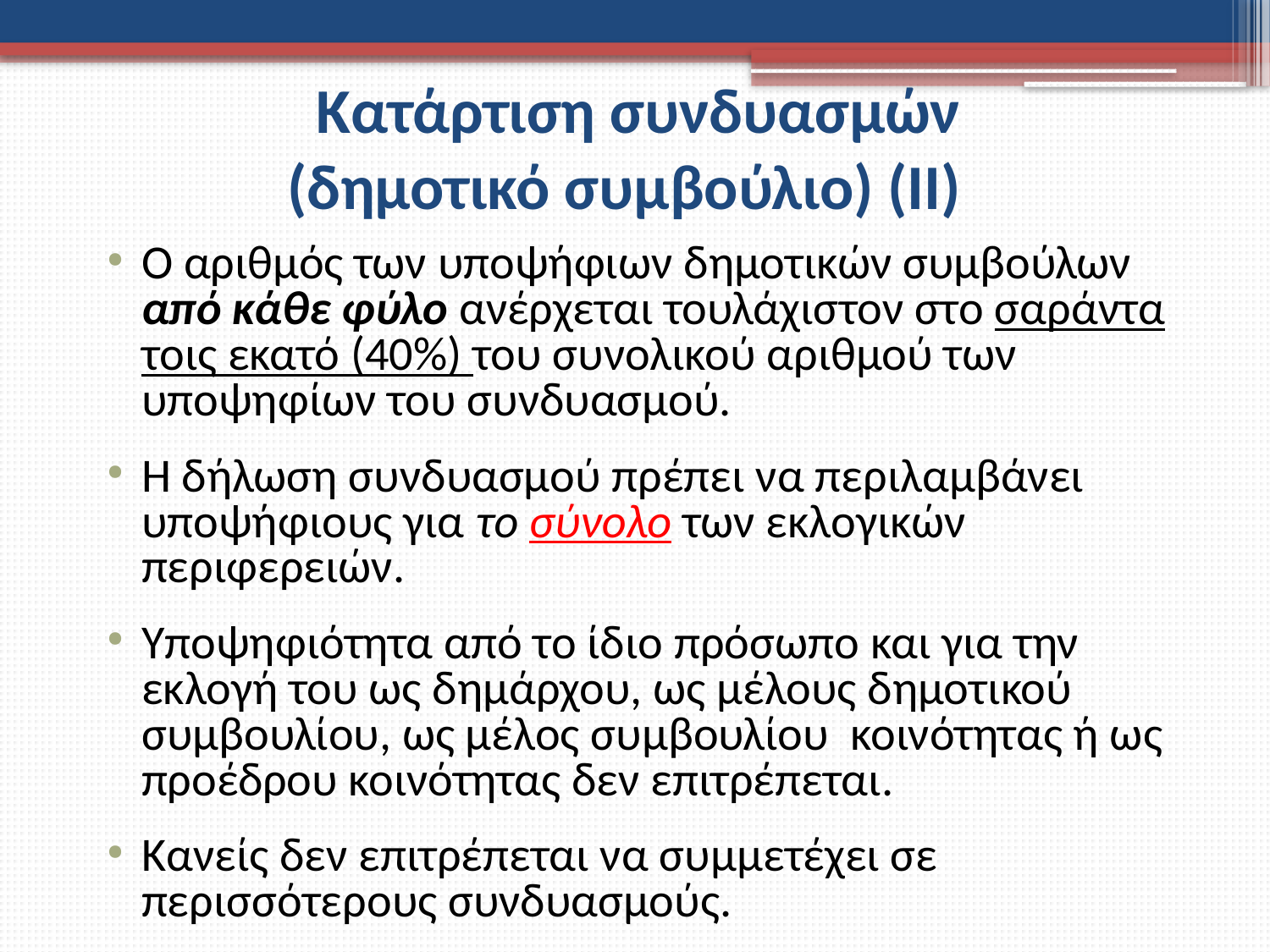

Κατάρτιση συνδυασμών
 (δημοτικό συμβούλιο) (ΙI)
Ο αριθμός των υποψήφιων δημοτικών συμβούλων από κάθε φύλο ανέρχεται τουλάχιστον στο σαράντα τοις εκατό (40%) του συνολικού αριθμού των υποψηφίων του συνδυασμού.
Η δήλωση συνδυασμού πρέπει να περιλαμβάνει υποψήφιους για το σύνολο των εκλογικών περιφερειών.
Υποψηφιότητα από το ίδιο πρόσωπο και για την εκλογή του ως δημάρχου, ως μέλους δημοτικού συμβουλίου, ως μέλος συμβουλίου  κοινότητας ή ως προέδρου κοινότητας δεν επιτρέπεται.
Κανείς δεν επιτρέπεται να συμμετέχει σε περισσότερους συνδυασμούς.